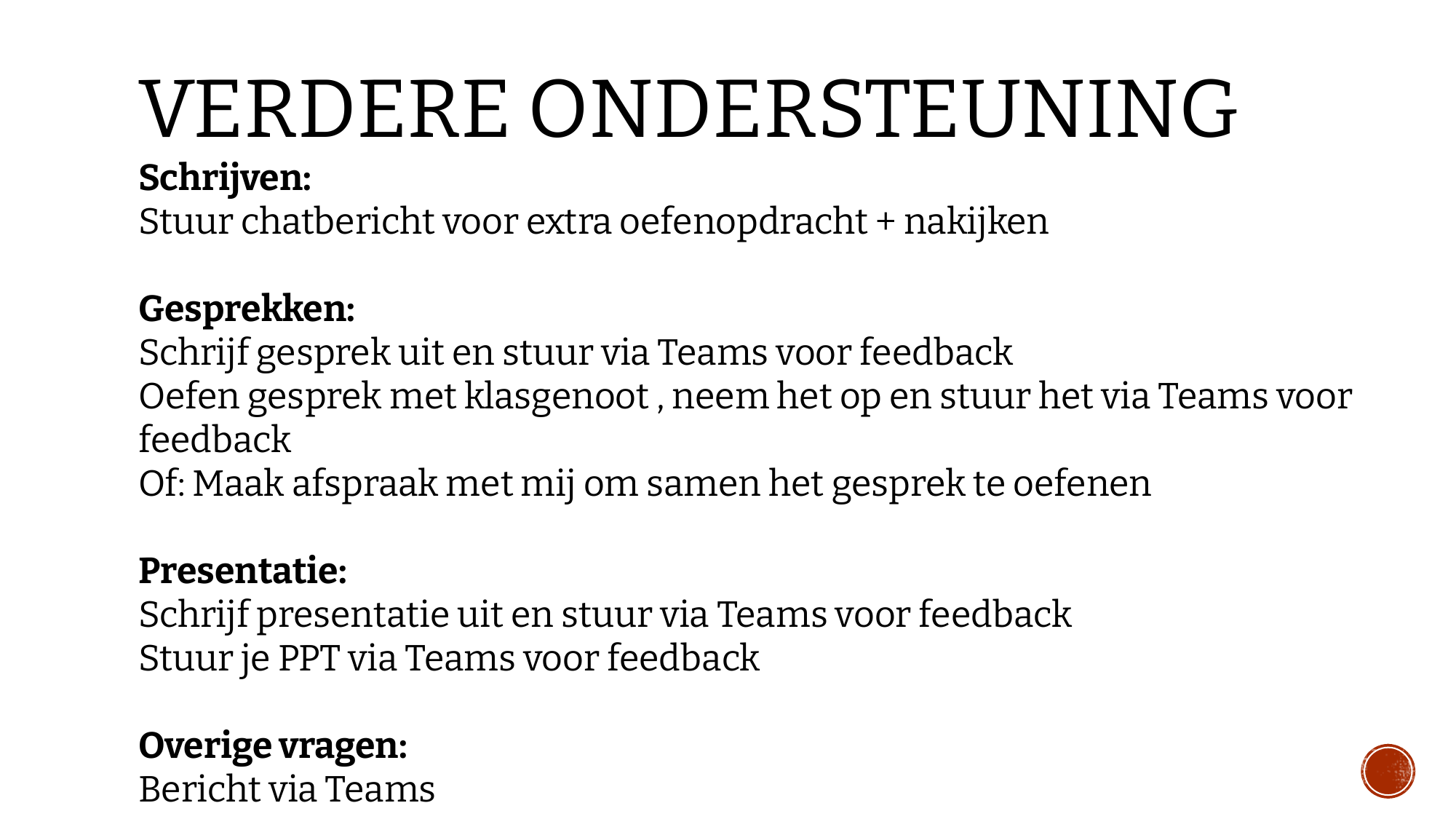

# Verdere Ondersteuning
Schrijven:
Stuur chatbericht voor extra oefenopdracht + nakijken

Gesprekken:
Schrijf gesprek uit en stuur via Teams voor feedback
Oefen gesprek met klasgenoot , neem het op en stuur het via Teams voor feedback
Of: Maak afspraak met mij om samen het gesprek te oefenen

Presentatie:
Schrijf presentatie uit en stuur via Teams voor feedback
Stuur je PPT via Teams voor feedback

Overige vragen:
Bericht via Teams